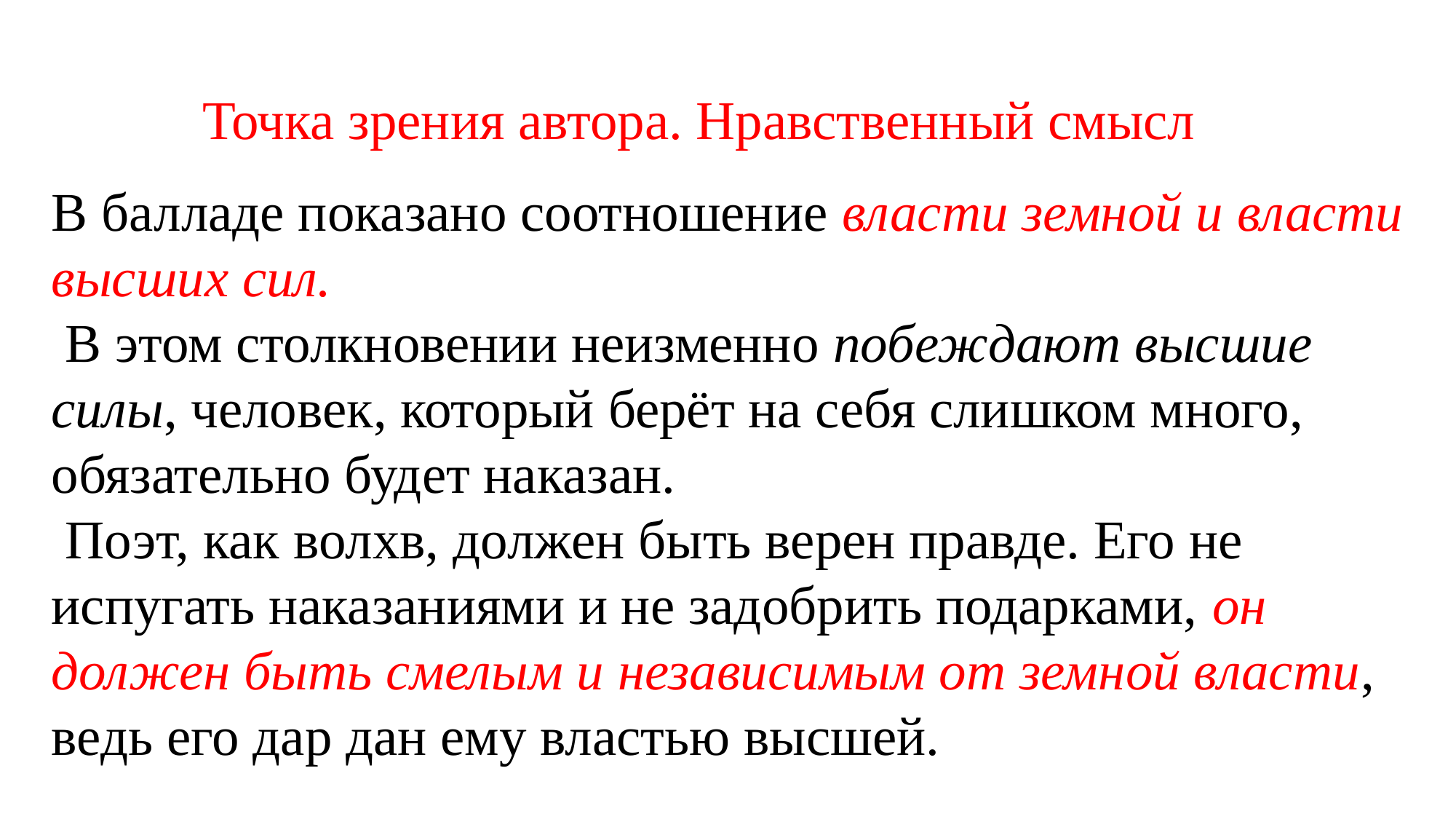

Точка зрения автора. Нравственный смысл

В балладе показано соотношение власти земной и власти высших сил.
 В этом столкновении неизменно побеждают высшие силы, человек, который берёт на себя слишком много, обязательно будет наказан.
 Поэт, как волхв, должен быть верен правде. Его не испугать наказаниями и не задобрить подарками, он должен быть смелым и независимым от земной власти, ведь его дар дан ему властью высшей.